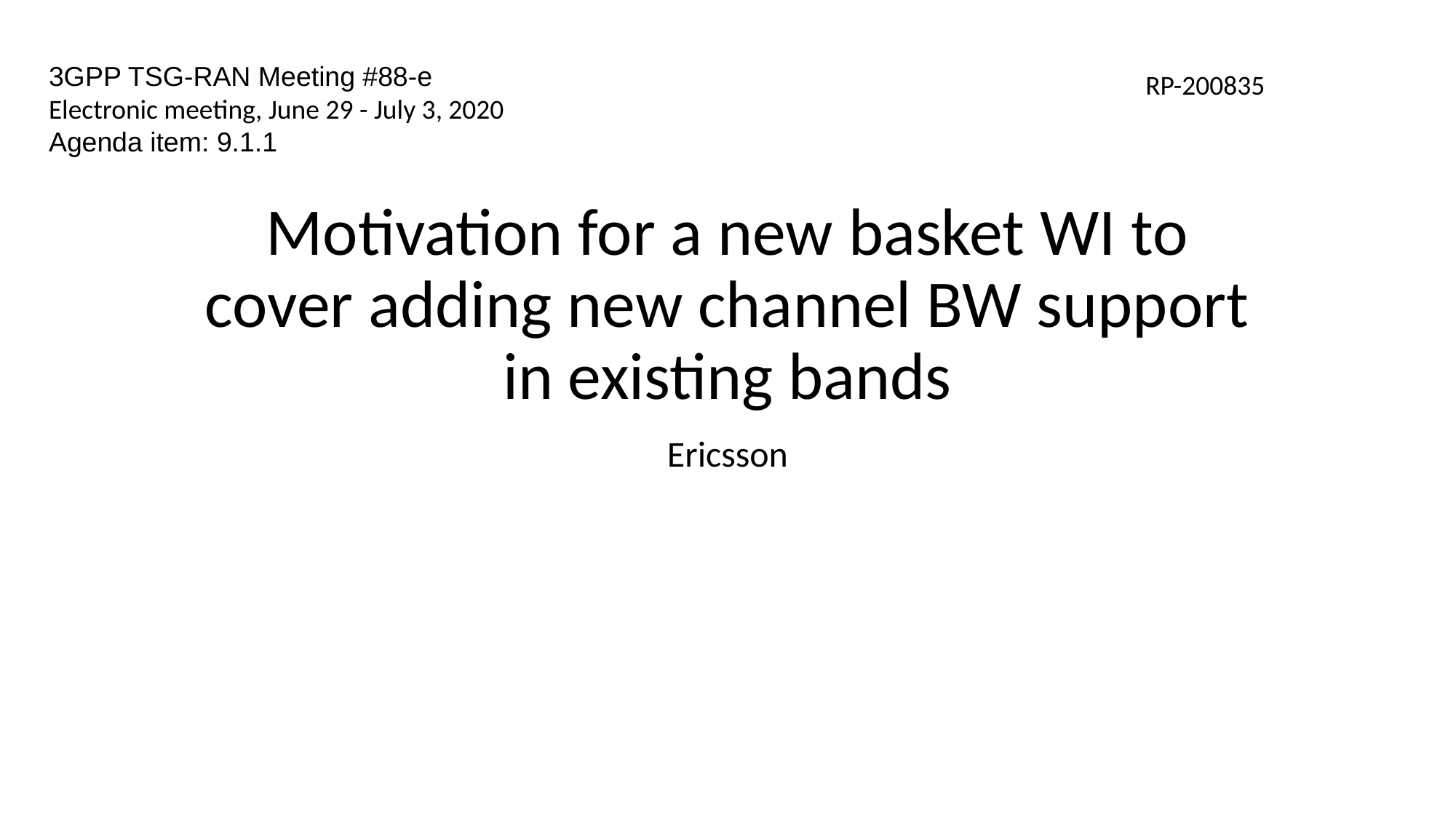

3GPP TSG-RAN Meeting #88-e
Electronic meeting, June 29 - July 3, 2020
Agenda item: 9.1.1
RP-200835
# Motivation for a new basket WI to cover adding new channel BW support in existing bands
Ericsson